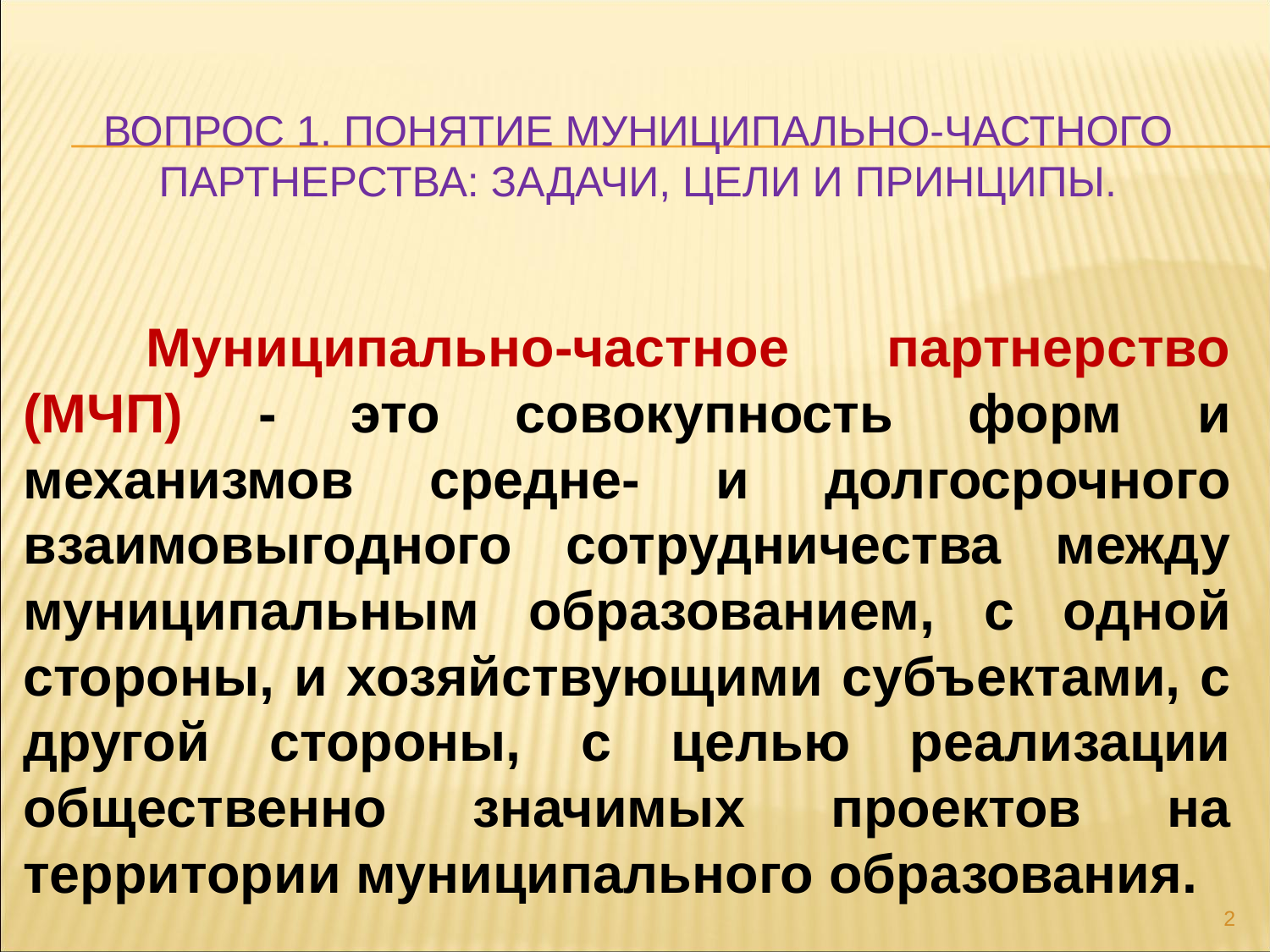

# Вопрос 1. Понятие муниципально-частного партнерства: задачи, цели и принципы.
	Муниципально-частное партнерство (МЧП) - это совокупность форм и механизмов средне- и долгосрочного взаимовыгодного сотрудничества между муниципальным образованием, с одной стороны, и хозяйствующими субъектами, с другой стороны, с целью реализации общественно значимых проектов на территории муниципального образования.
2